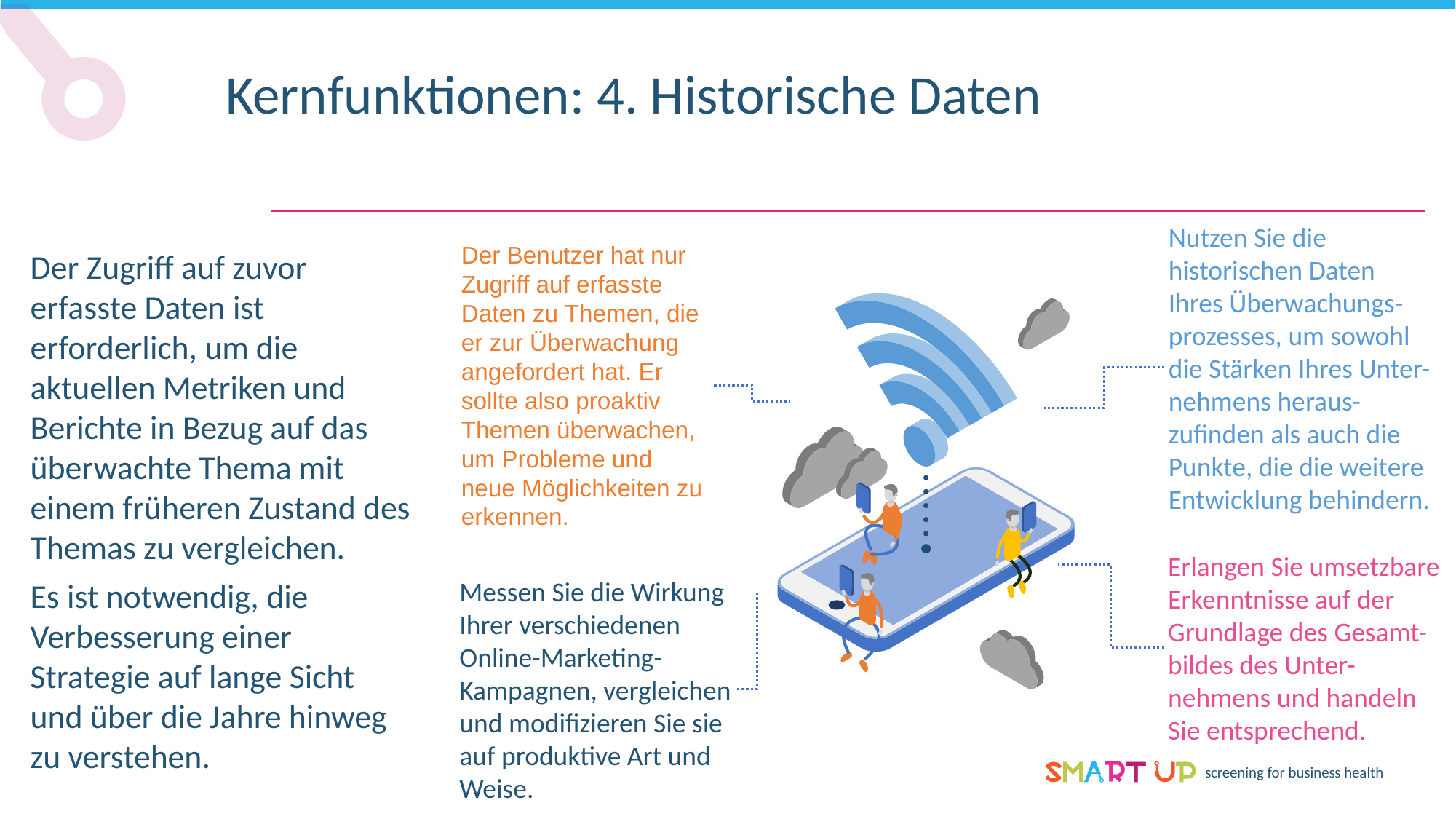

Kernfunktionen: 4. Historische Daten
Nutzen Sie die historischen Daten Ihres Überwachungs-prozesses, um sowohl die Stärken Ihres Unter-nehmens heraus-zufinden als auch die Punkte, die die weitere Entwicklung behindern.
Der Benutzer hat nur Zugriff auf erfasste Daten zu Themen, die er zur Überwachung angefordert hat. Er sollte also proaktiv Themen überwachen, um Probleme und neue Möglichkeiten zu erkennen.
Der Zugriff auf zuvor erfasste Daten ist erforderlich, um die aktuellen Metriken und Berichte in Bezug auf das überwachte Thema mit einem früheren Zustand des Themas zu vergleichen.
Es ist notwendig, die Verbesserung einer Strategie auf lange Sicht und über die Jahre hinweg zu verstehen.

Erlangen Sie umsetzbare Erkenntnisse auf der Grundlage des Gesamt-bildes des Unter-nehmens und handeln Sie entsprechend.
Messen Sie die Wirkung Ihrer verschiedenen Online-Marketing-Kampagnen, vergleichen und modifizieren Sie sie auf produktive Art und Weise.